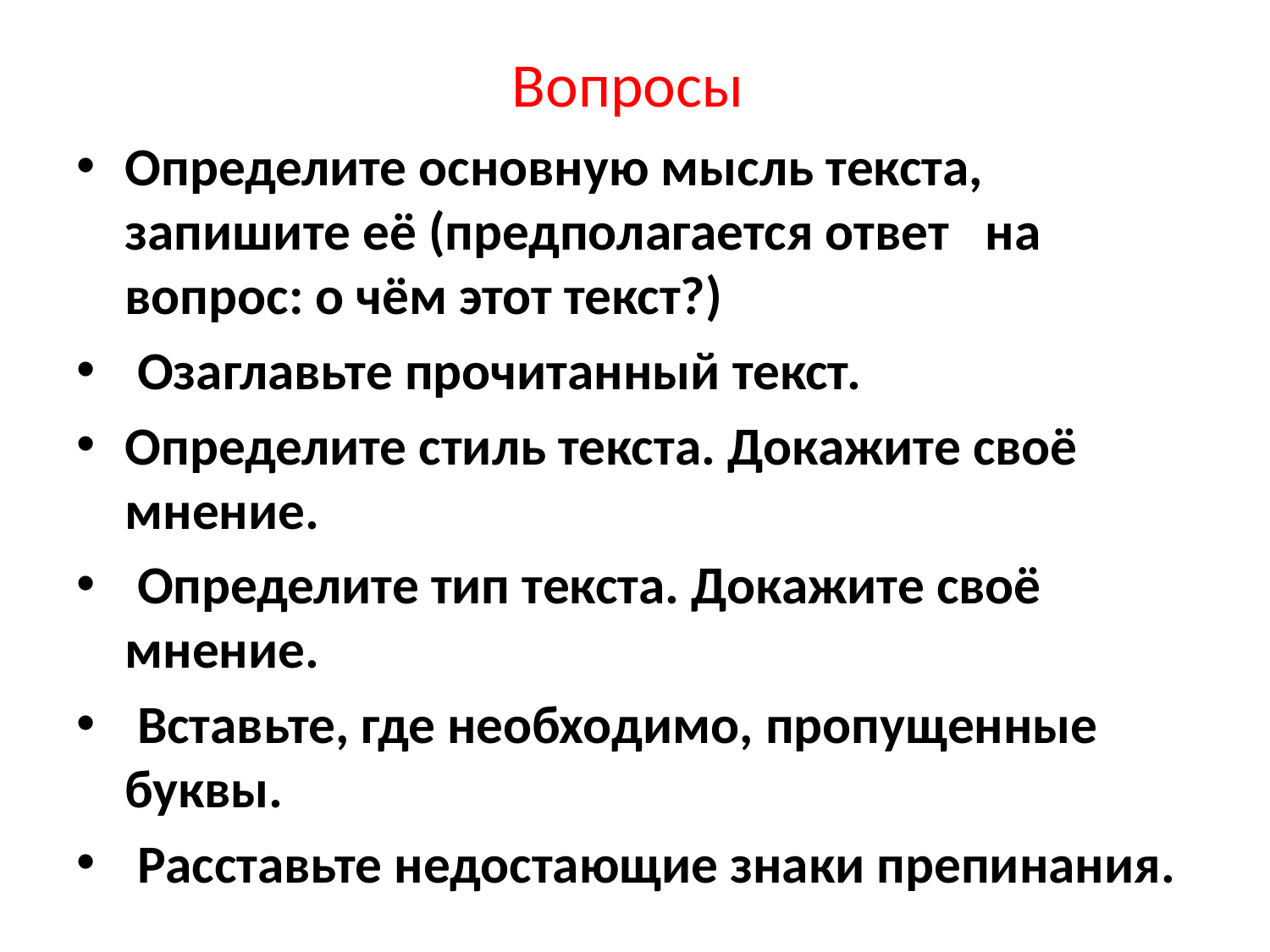

# Вопросы
Определите основную мысль текста, запишите её (предполагается ответ   на вопрос: о чём этот текст?)
 Озаглавьте прочитанный текст.
Определите стиль текста. Докажите своё мнение.
 Определите тип текста. Докажите своё мнение.
 Вставьте, где необходимо, пропущенные буквы.
 Расставьте недостающие знаки препинания.